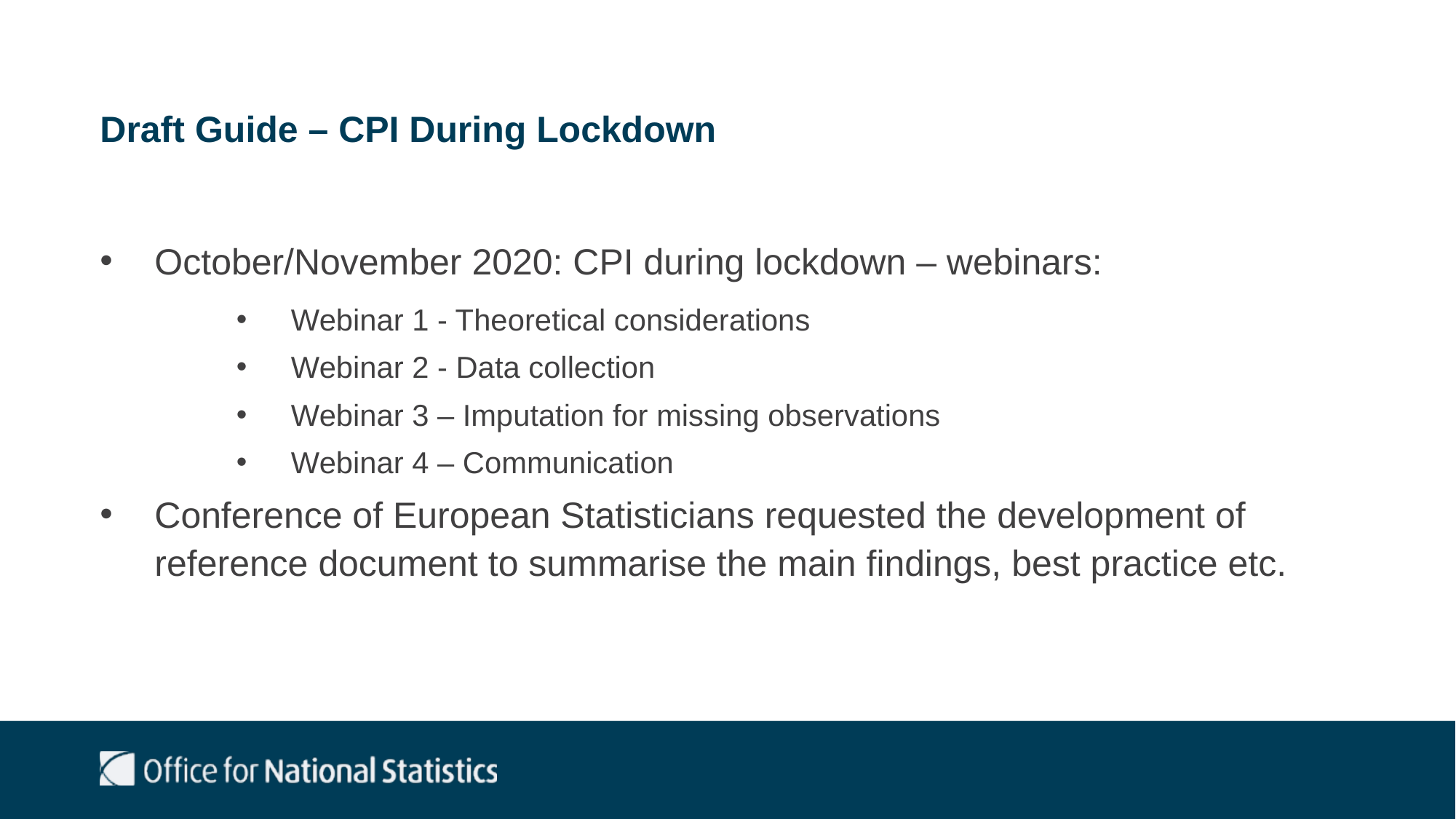

# Draft Guide – CPI During Lockdown
October/November 2020: CPI during lockdown – webinars:
Webinar 1 - Theoretical considerations
Webinar 2 - Data collection
Webinar 3 – Imputation for missing observations
Webinar 4 – Communication
Conference of European Statisticians requested the development of reference document to summarise the main findings, best practice etc.